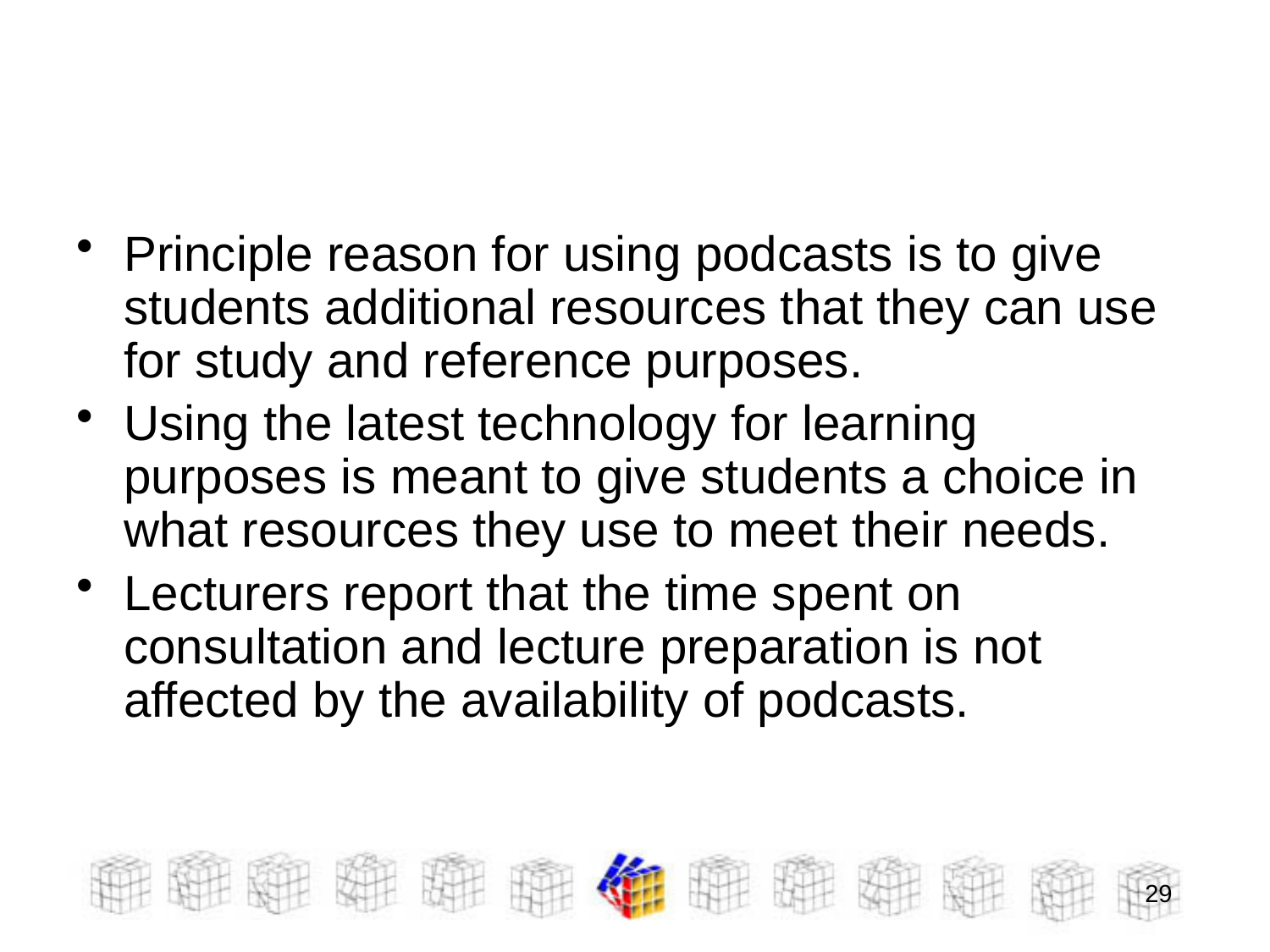

Principle reason for using podcasts is to give students additional resources that they can use for study and reference purposes.
Using the latest technology for learning purposes is meant to give students a choice in what resources they use to meet their needs.
Lecturers report that the time spent on consultation and lecture preparation is not affected by the availability of podcasts.
29